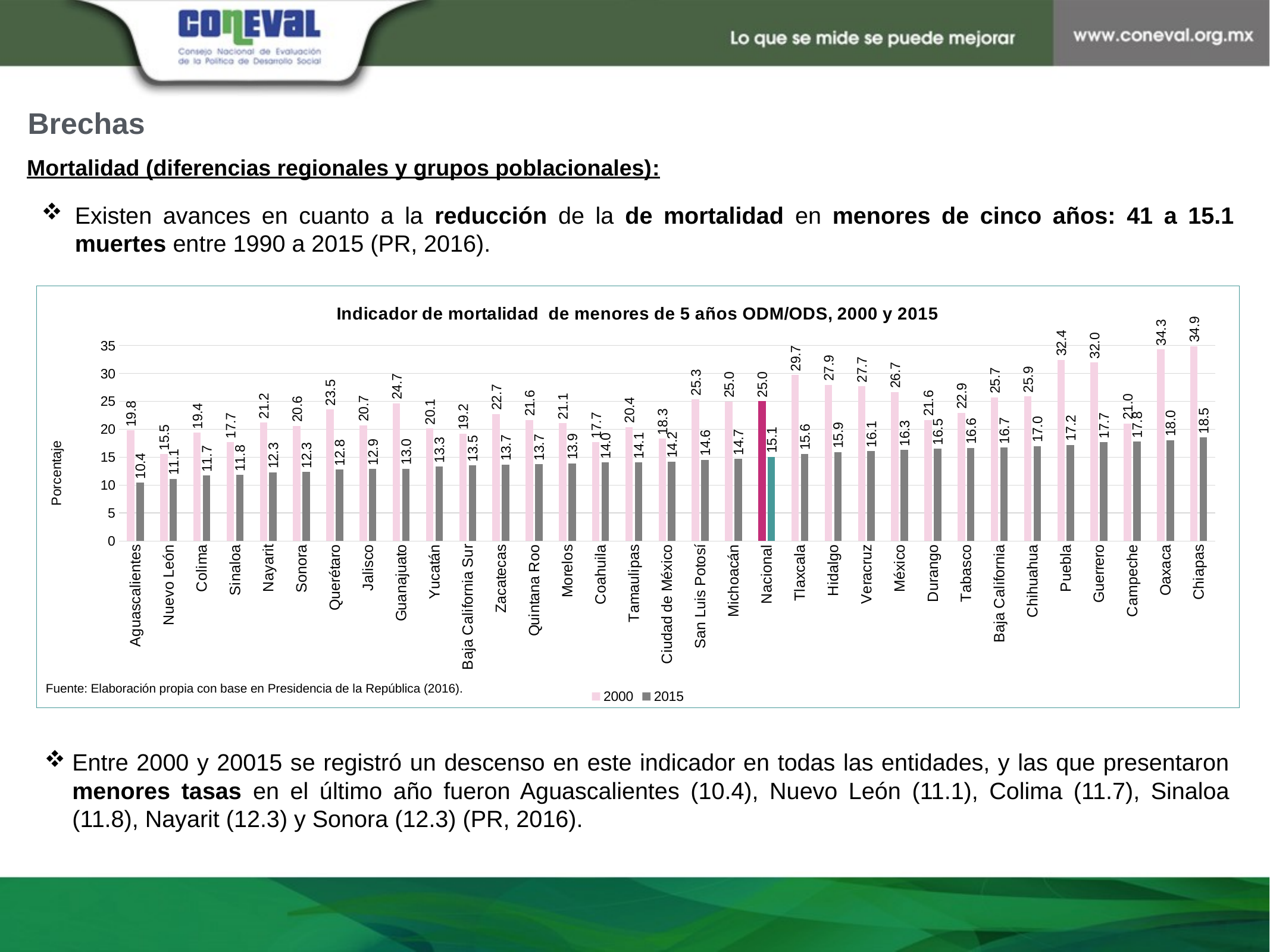

Brechas
Mortalidad (diferencias regionales y grupos poblacionales):
Existen avances en cuanto a la reducción de la de mortalidad en menores de cinco años: 41 a 15.1 muertes entre 1990 a 2015 (PR, 2016).

### Chart: Indicador de mortalidad  de menores de 5 años ODM/ODS, 2000 y 2015

| Category | 2000 | 2015 |
|---|---|---|
| Aguascalientes | 19.775049621407 | 10.4412632821724 |
| Nuevo León | 15.5308353779091 | 11.1432814453146 |
| Colima | 19.359581767685 | 11.7271580197432 |
| Sinaloa | 17.6588107815251 | 11.8399940984453 |
| Nayarit | 21.1642797790703 | 12.2696649266051 |
| Sonora | 20.6114075472425 | 12.3290784439983 |
| Querétaro | 23.5478806907378 | 12.7928062200363 |
| Jalisco | 20.7188299337575 | 12.8868984342316 |
| Guanajuato | 24.6532765075702 | 12.9630431957021 |
| Yucatán | 20.1043981601116 | 13.3026029010196 |
| Baja California Sur | 19.1817161514131 | 13.5255527658541 |
| Zacatecas | 22.7185892725937 | 13.672320062502 |
| Quintana Roo | 21.6411181244364 | 13.748316004007 |
| Morelos | 21.0733022655998 | 13.8825324180015 |
| Coahuila | 17.6888246797865 | 14.0350293020778 |
| Tamaulipas | 20.4038670186064 | 14.0686076290605 |
| Ciudad de México | 18.3358536168705 | 14.2258884253359 |
| San Luis Potosí | 25.332050697855 | 14.5557940722329 |
| Michoacán | 24.9713468501821 | 14.6956300419401 |
| Nacional | 25.0042843088511 | 15.0605342594696 |
| Tlaxcala | 29.7173414820474 | 15.5854589274955 |
| Hidalgo | 27.9348816420553 | 15.9055005026569 |
| Veracruz | 27.6773866089392 | 16.0833890303039 |
| México | 26.6560350054037 | 16.2626732155105 |
| Durango | 21.6371494834493 | 16.5062287655719 |
| Tabasco | 22.9116752904226 | 16.6415423675024 |
| Baja California | 25.6796729280102 | 16.7332962232006 |
| Chihuahua | 25.8716812825845 | 16.95426658429 |
| Puebla | 32.4337241214509 | 17.1926481038827 |
| Guerrero | 31.9533450118633 | 17.6591037145959 |
| Campeche | 21.0231254379818 | 17.7938012444031 |
| Oaxaca | 34.3073593073593 | 18.0446071655397 |
| Chiapas | 34.8610965340739 | 18.5033699073498 |
Fuente: Elaboración propia con base en Presidencia de la República (2016).
Entre 2000 y 20015 se registró un descenso en este indicador en todas las entidades, y las que presentaron menores tasas en el último año fueron Aguascalientes (10.4), Nuevo León (11.1), Colima (11.7), Sinaloa (11.8), Nayarit (12.3) y Sonora (12.3) (PR, 2016).